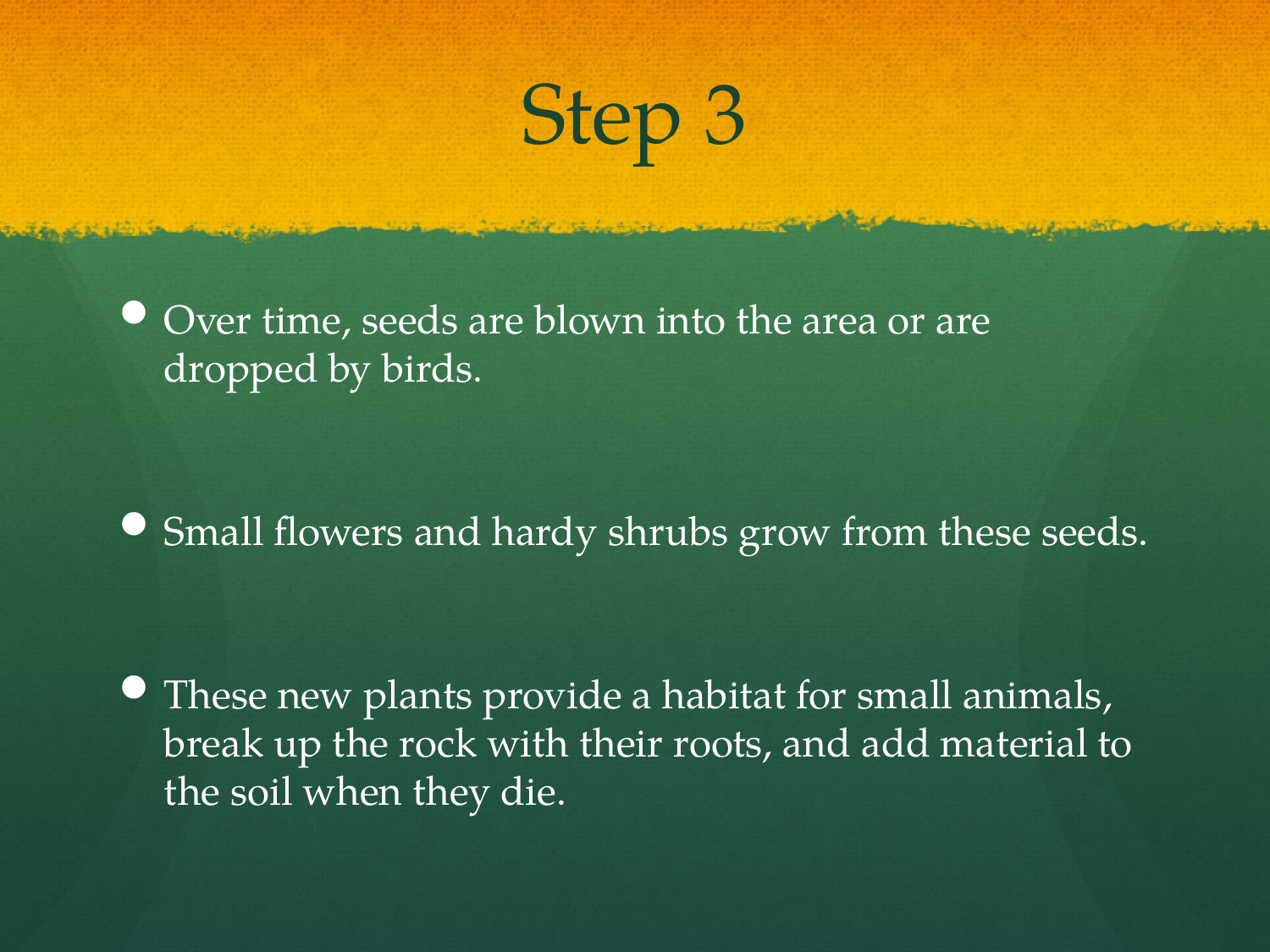

# Step 3
Over time, seeds are blown into the area or are dropped by birds.

Small flowers and hardy shrubs grow from these seeds.

These new plants provide a habitat for small animals, break up the rock with their roots, and add material to the soil when they die.